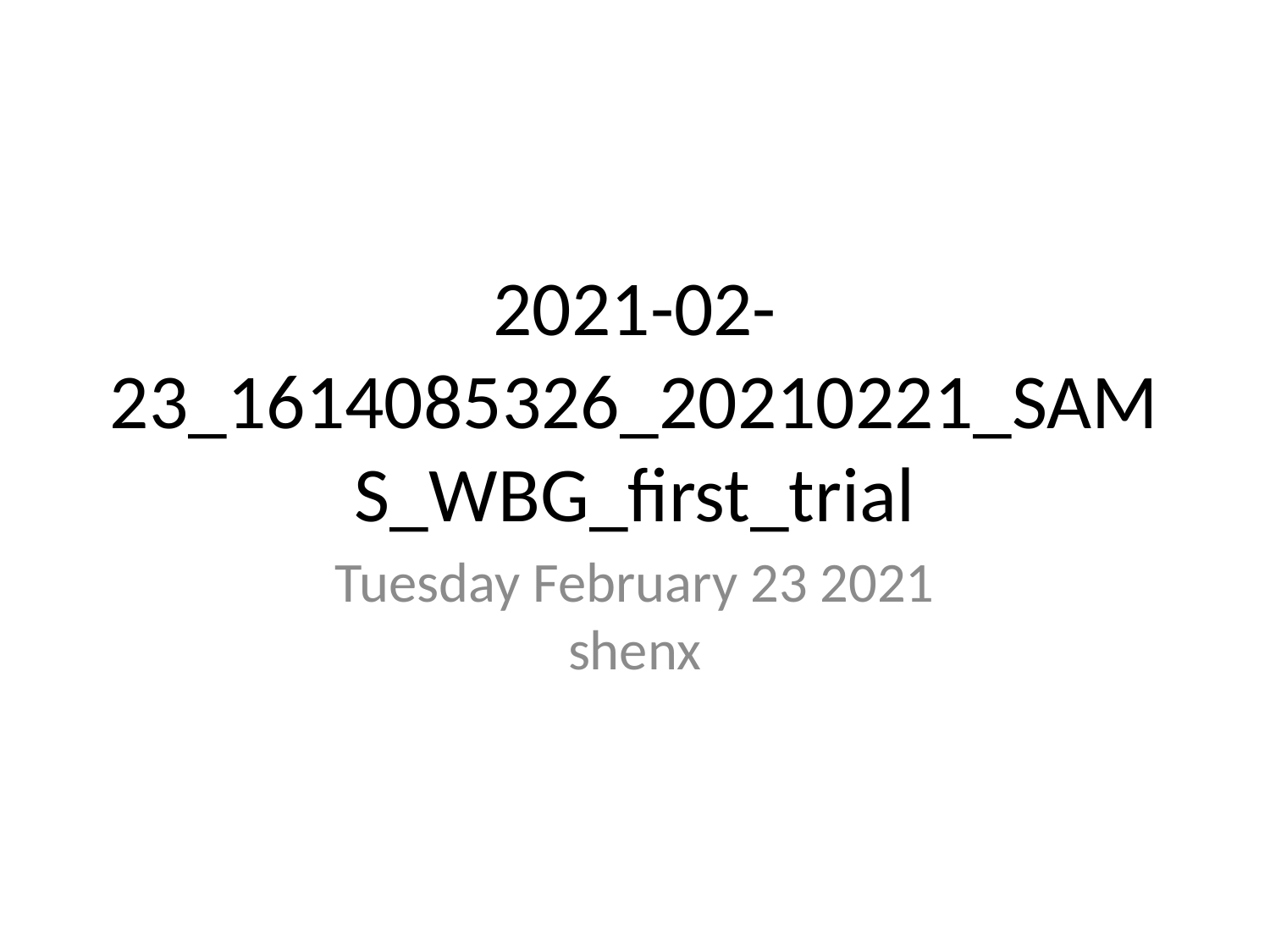

# 2021-02-23_1614085326_20210221_SAMS_WBG_first_trial
Tuesday February 23 2021
shenx